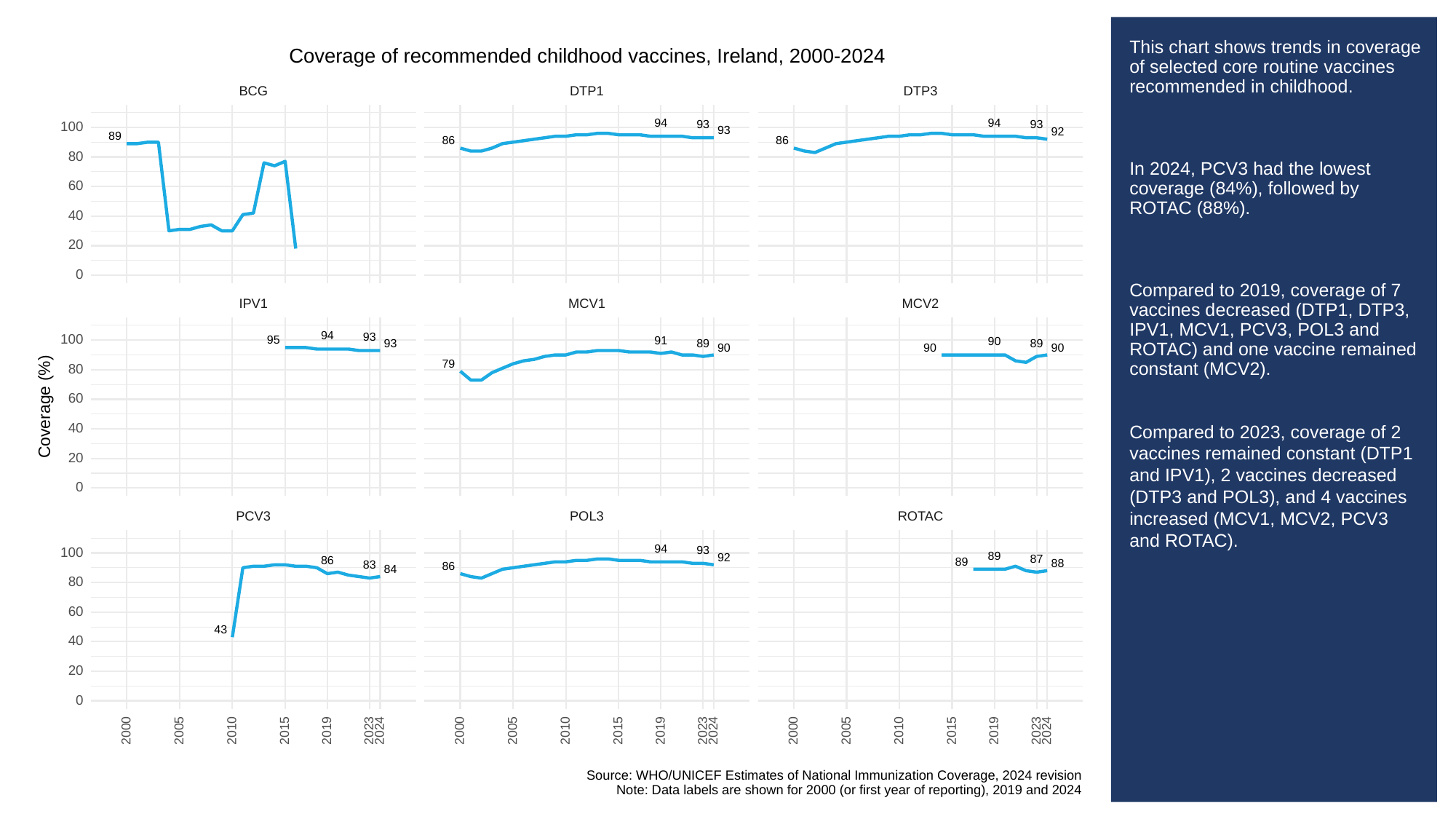

# This chart shows trends in coverage of selected core routine vaccines recommended in childhood.

In 2024, PCV3 had the lowest coverage (84%), followed by ROTAC (88%).

Compared to 2019, coverage of 7 vaccines decreased (DTP1, DTP3, IPV1, MCV1, PCV3, POL3 and ROTAC) and one vaccine remained constant (MCV2).

Compared to 2023, coverage of 2 vaccines remained constant (DTP1 and IPV1), 2 vaccines decreased (DTP3 and POL3), and 4 vaccines increased (MCV1, MCV2, PCV3 and ROTAC).

Coverage of recommended childhood vaccines, Ireland, 2000-2024
BCG
DTP3
DTP1

94
94
93
93
100
93

92
89

86
86

80

60

40

20

0

MCV1
MCV2
IPV1

94
93
100
95
91
90
93
89
89

90
90
90

79
80

60
Coverage (%)

40

20

0

POL3
PCV3
ROTAC

94
93
100
89

92
87
86
89

88
83
86

84

80

60

43

40

20

0

2023
2023
2023
2000
2005
2010
2015
2019
2024
2000
2005
2010
2015
2019
2024
2000
2005
2010
2015
2019
2024
Source: WHO/UNICEF Estimates of National Immunization Coverage, 2024 revision
Note: Data labels are shown for 2000 (or first year of reporting), 2019 and 2024